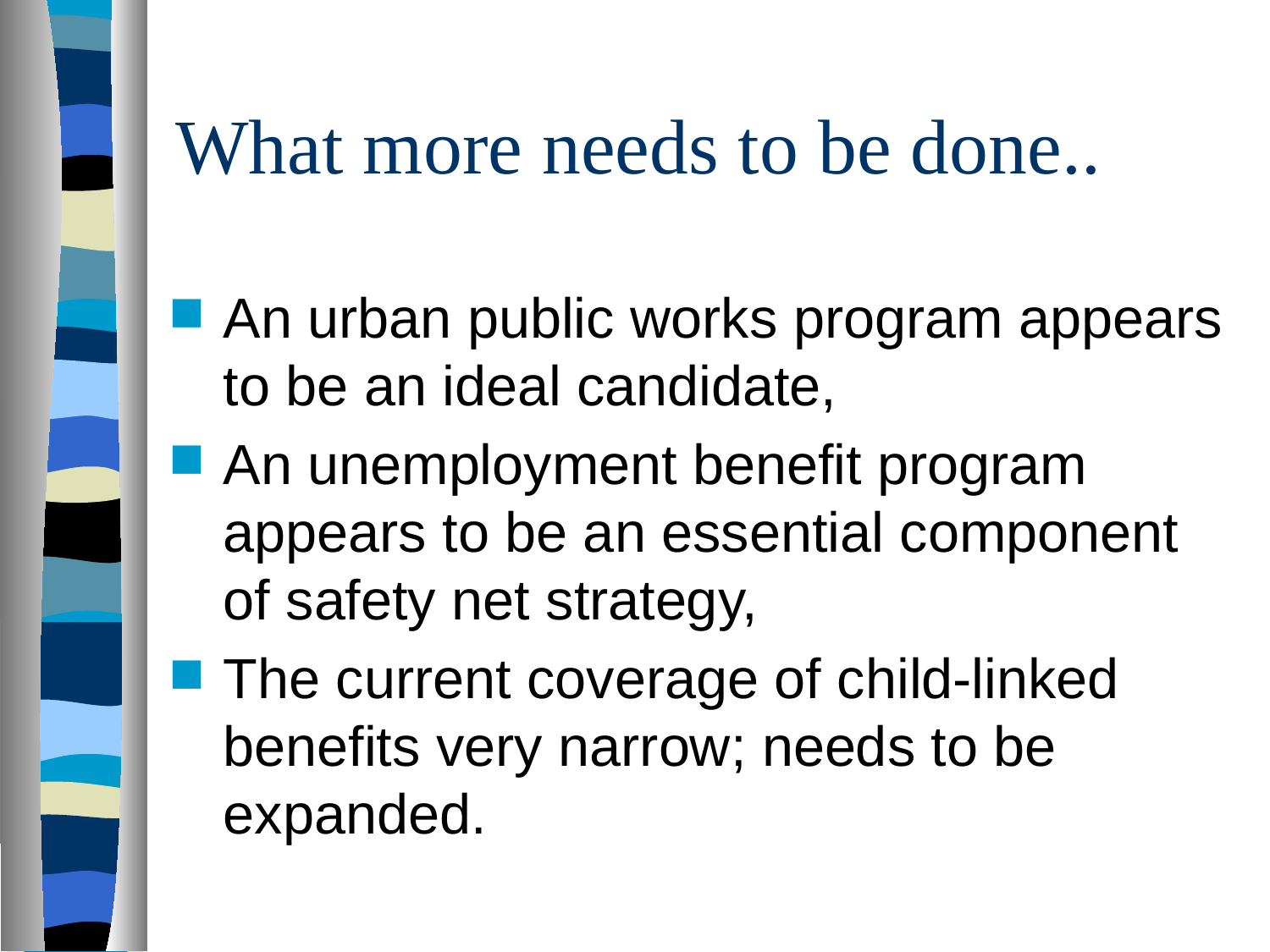

# What more needs to be done..
An urban public works program appears to be an ideal candidate,
An unemployment benefit program appears to be an essential component of safety net strategy,
The current coverage of child-linked benefits very narrow; needs to be expanded.